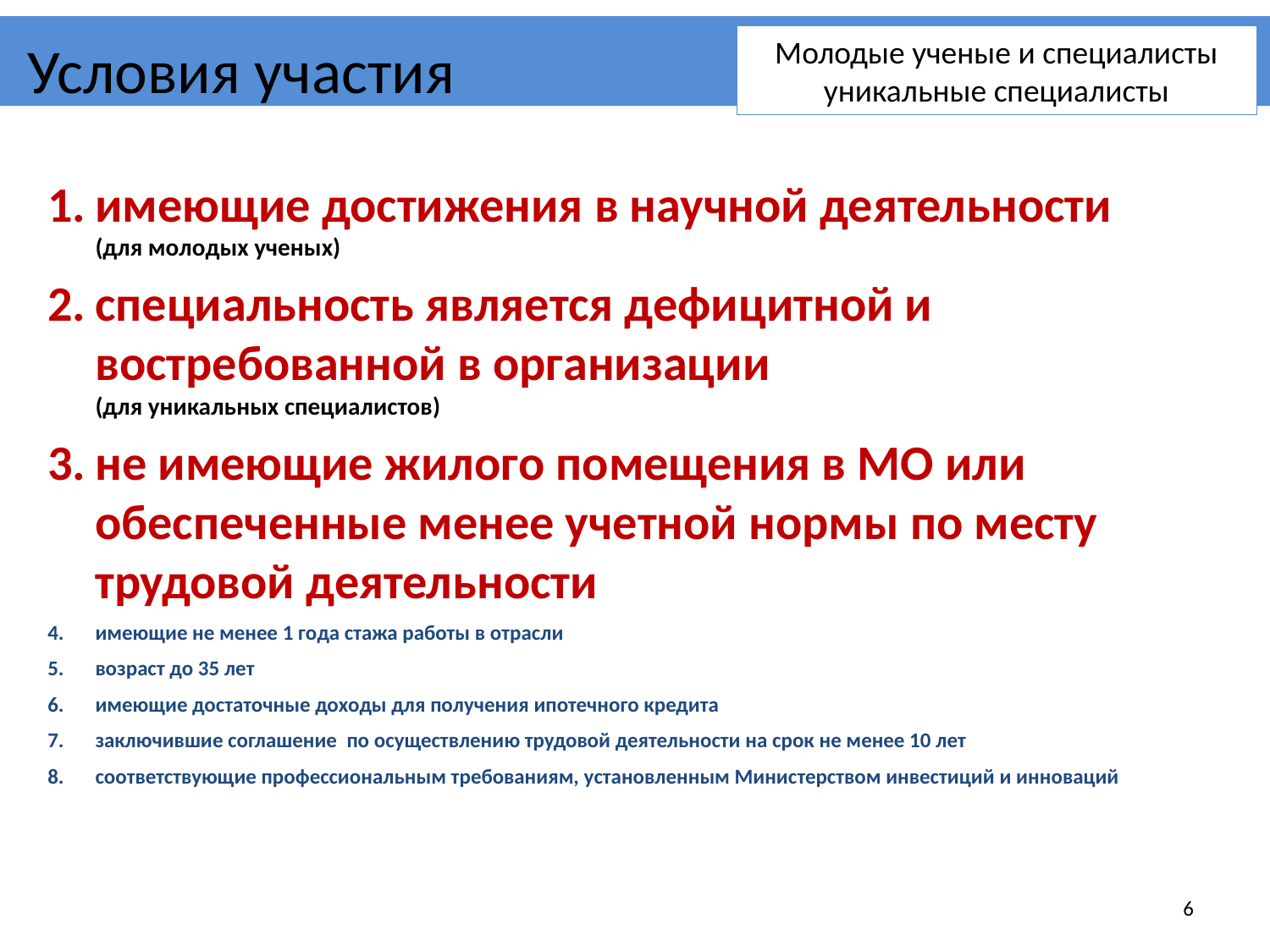

# Условия участия
Молодые ученые и специалисты
уникальные специалисты
имеющие достижения в научной деятельности
(для молодых ученых)
специальность является дефицитной и востребованной в организации
(для уникальных специалистов)
не имеющие жилого помещения в МО или обеспеченные менее учетной нормы по месту трудовой деятельности
имеющие не менее 1 года стажа работы в отрасли
возраст до 35 лет
имеющие достаточные доходы для получения ипотечного кредита
заключившие соглашение  по осуществлению трудовой деятельности на срок не менее 10 лет
соответствующие профессиональным требованиям, установленным Министерством инвестиций и инноваций
6